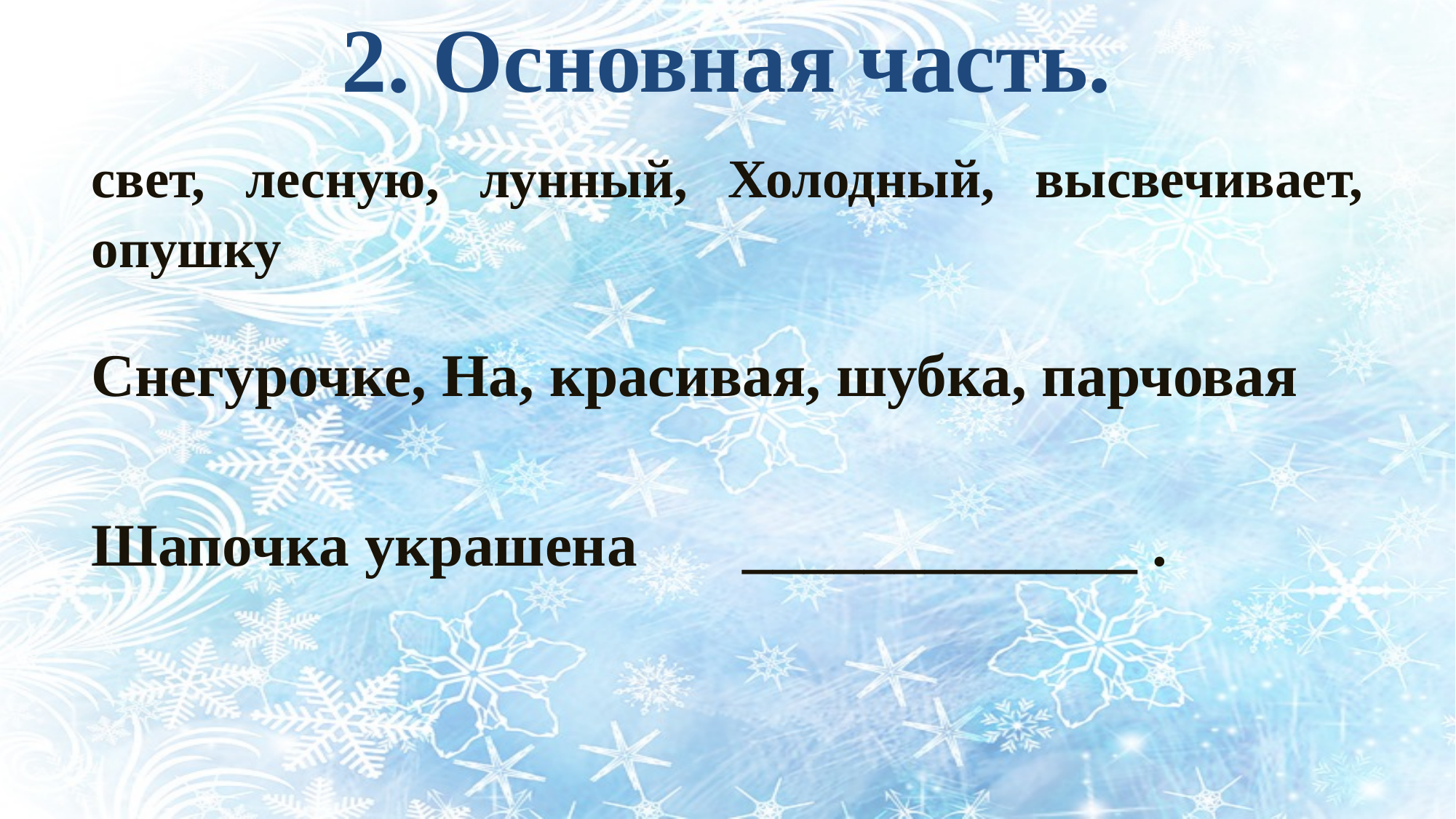

свет, лесную, лунный, Холодный, высвечивает, опушку
Снегурочке, На, красивая, шубка, парчовая
2. Основная часть.

Шапочка украшена       _____________ .